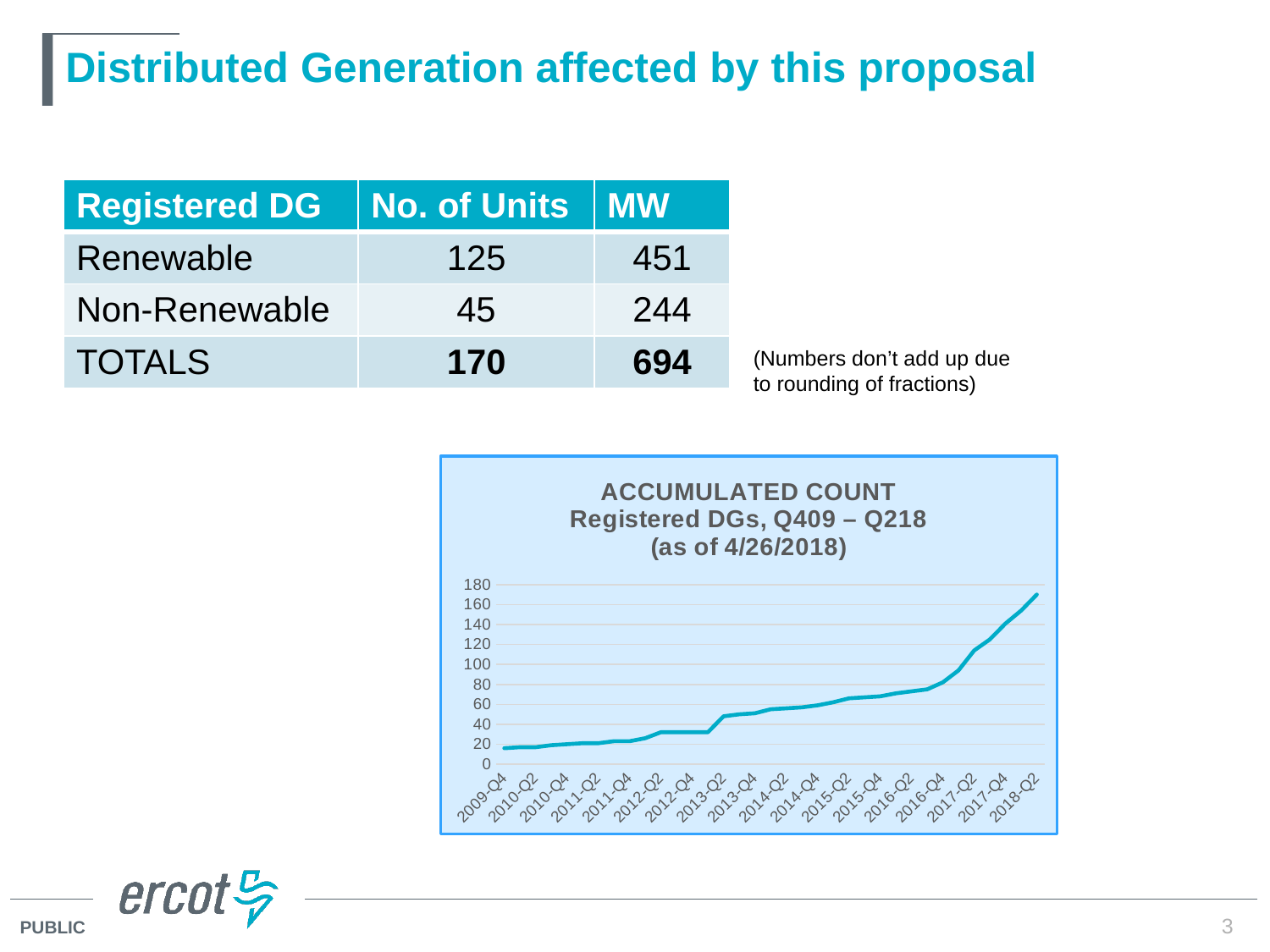

# Distributed Generation affected by this proposal
| Registered DG | No. of Units | MW |
| --- | --- | --- |
| Renewable | 125 | 451 |
| Non-Renewable | 45 | 244 |
| TOTALS | 170 | 694 |
(Numbers don’t add up due to rounding of fractions)

### Chart: ACCUMULATED COUNT
Registered DGs, Q409 – Q218
(as of 4/26/2018)

| Category | ACCUMULATED COUNT |
|---|---|
| 2009-Q4 | 16.0 |
| 2010-Q1 | 17.0 |
| 2010-Q2 | 17.0 |
| 2010-Q3 | 19.0 |
| 2010-Q4 | 20.0 |
| 2011-Q1 | 21.0 |
| 2011-Q2 | 21.0 |
| 2011-Q3 | 23.0 |
| 2011-Q4 | 23.0 |
| 2012-Q1 | 26.0 |
| 2012-Q2 | 32.0 |
| 2012-Q3 | 32.0 |
| 2012-Q4 | 32.0 |
| 2013-Q1 | 32.0 |
| 2013-Q2 | 48.0 |
| 2013-Q3 | 50.0 |
| 2013-Q4 | 51.0 |
| 2014-Q1 | 55.0 |
| 2014-Q2 | 56.0 |
| 2014-Q3 | 57.0 |
| 2014-Q4 | 59.0 |
| 2015-Q1 | 62.0 |
| 2015-Q2 | 66.0 |
| 2015-Q3 | 67.0 |
| 2015-Q4 | 68.0 |
| 2016-Q1 | 71.0 |
| 2016-Q2 | 73.0 |
| 2016-Q3 | 75.0 |
| 2016-Q4 | 82.0 |
| 2017-Q1 | 94.0 |
| 2017-Q2 | 114.0 |
| 2017-Q3 | 125.0 |
| 2017-Q4 | 141.0 |
| 2018-Q1 | 154.0 |
| 2018-Q2 | 170.0 |
3